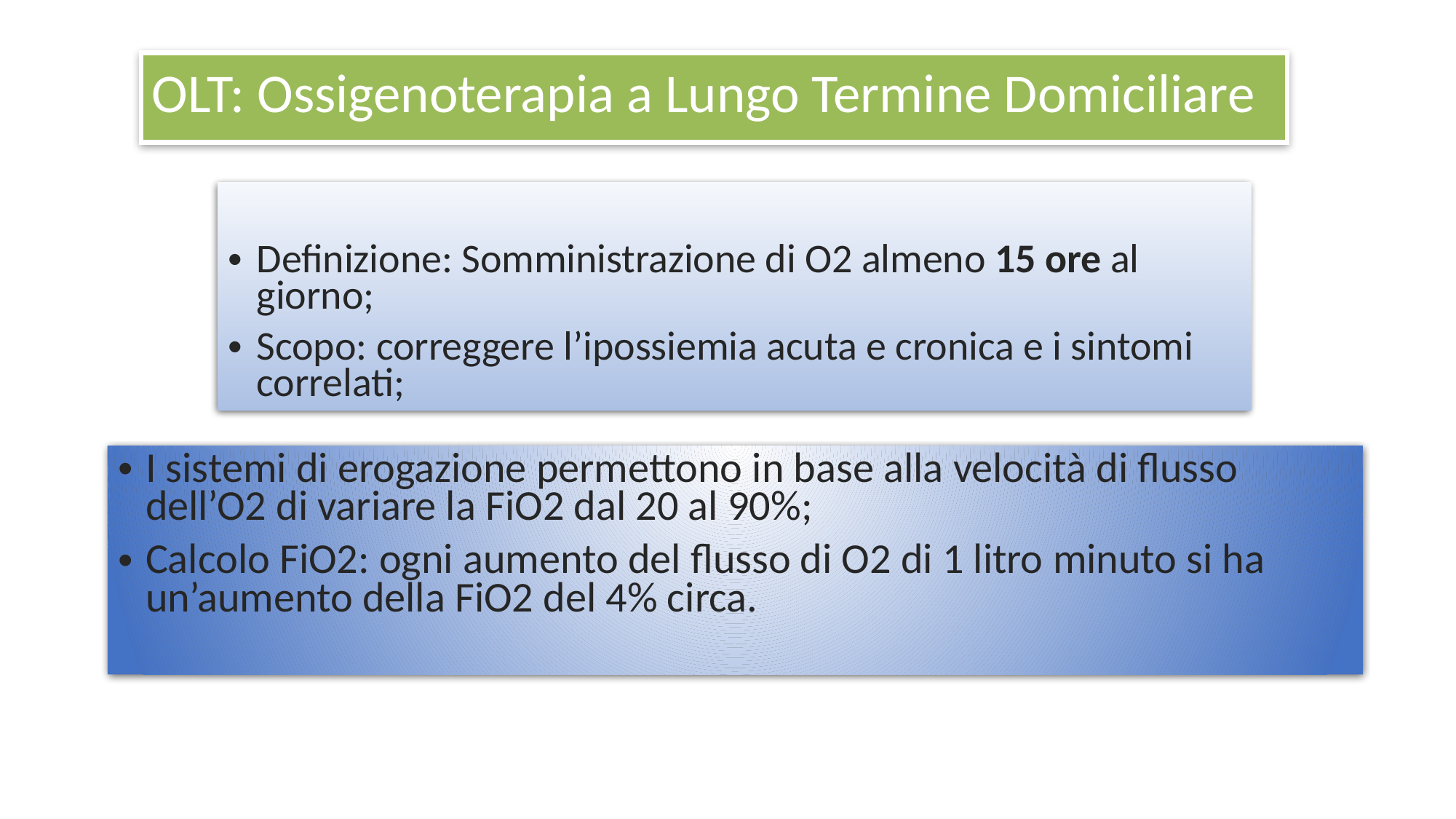

OLT: Ossigenoterapia a Lungo Termine Domiciliare

Definizione: Somministrazione di O2 almeno 15 ore al giorno;
Scopo: correggere l’ipossiemia acuta e cronica e i sintomi correlati;

I sistemi di erogazione permettono in base alla velocità di flusso dell’O2 di variare la FiO2 dal 20 al 90%;
Calcolo FiO2: ogni aumento del flusso di O2 di 1 litro minuto si ha un’aumento della FiO2 del 4% circa.